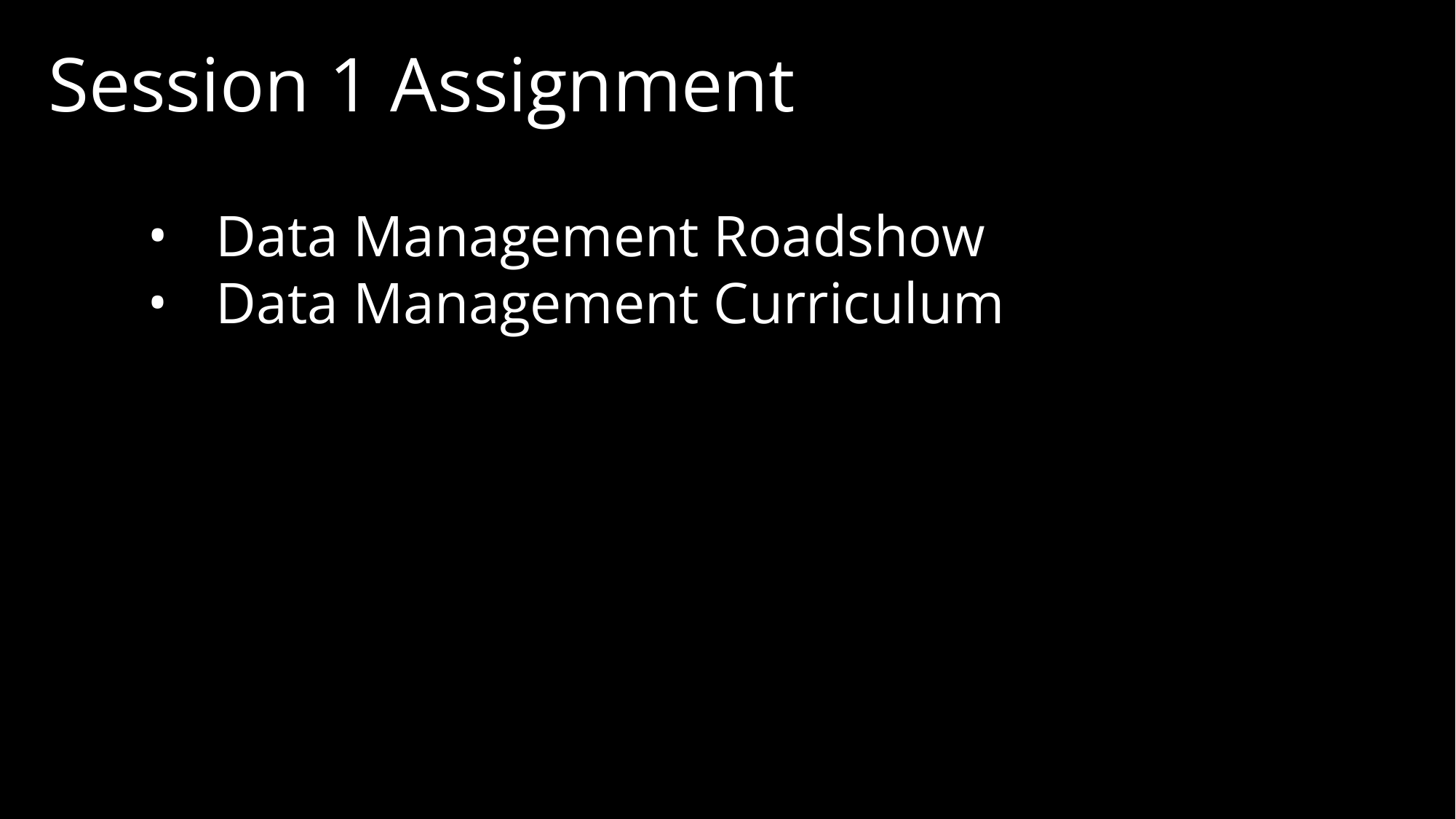

# Session 1 Assignment

Data Management Roadshow
Data Management Curriculum